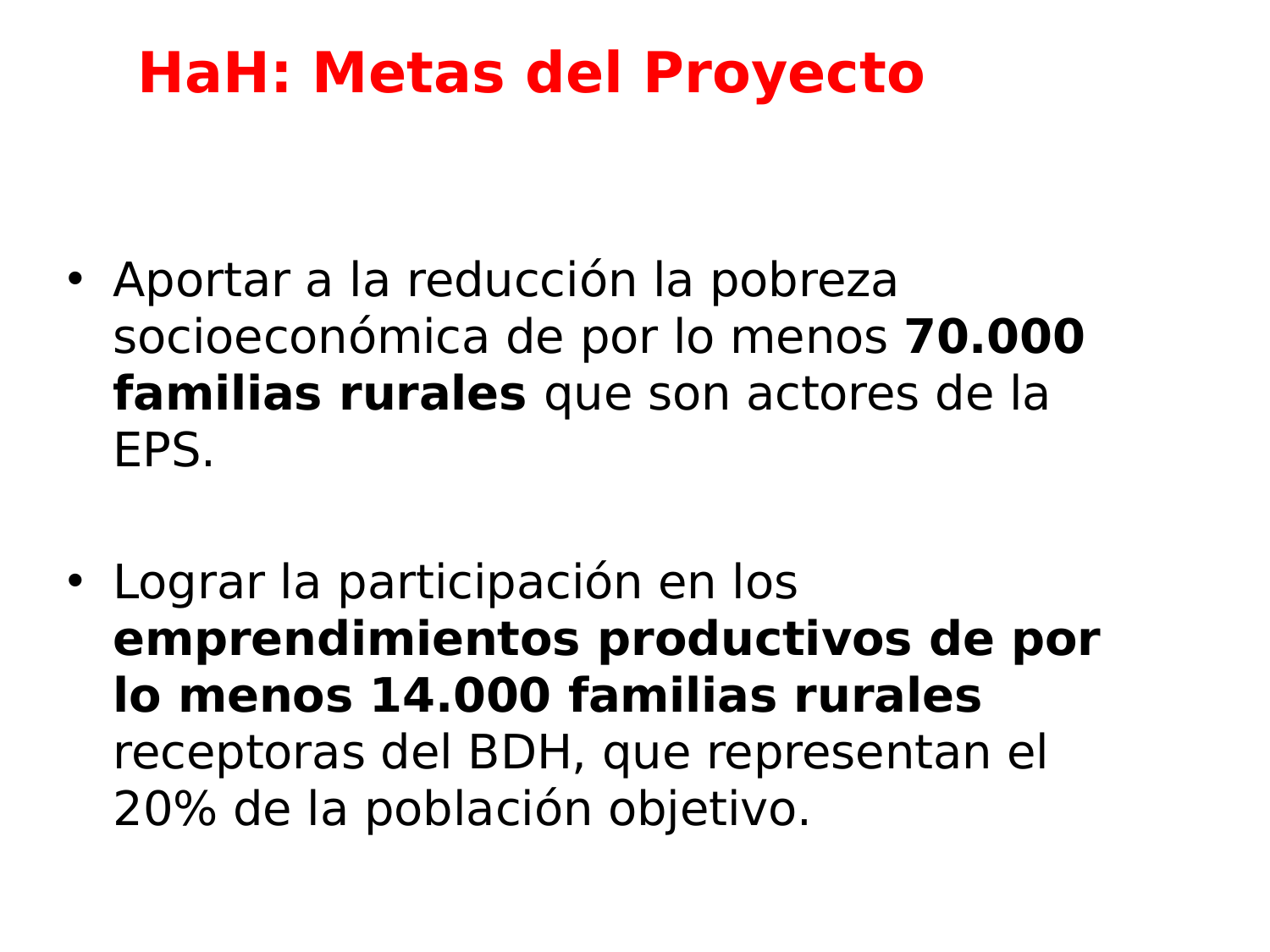

HaH: Metas del Proyecto

Aportar a la reducción la pobreza socioeconómica de por lo menos 70.000 familias rurales que son actores de la EPS.

Lograr la participación en los emprendimientos productivos de por lo menos 14.000 familias rurales receptoras del BDH, que representan el 20% de la población objetivo.